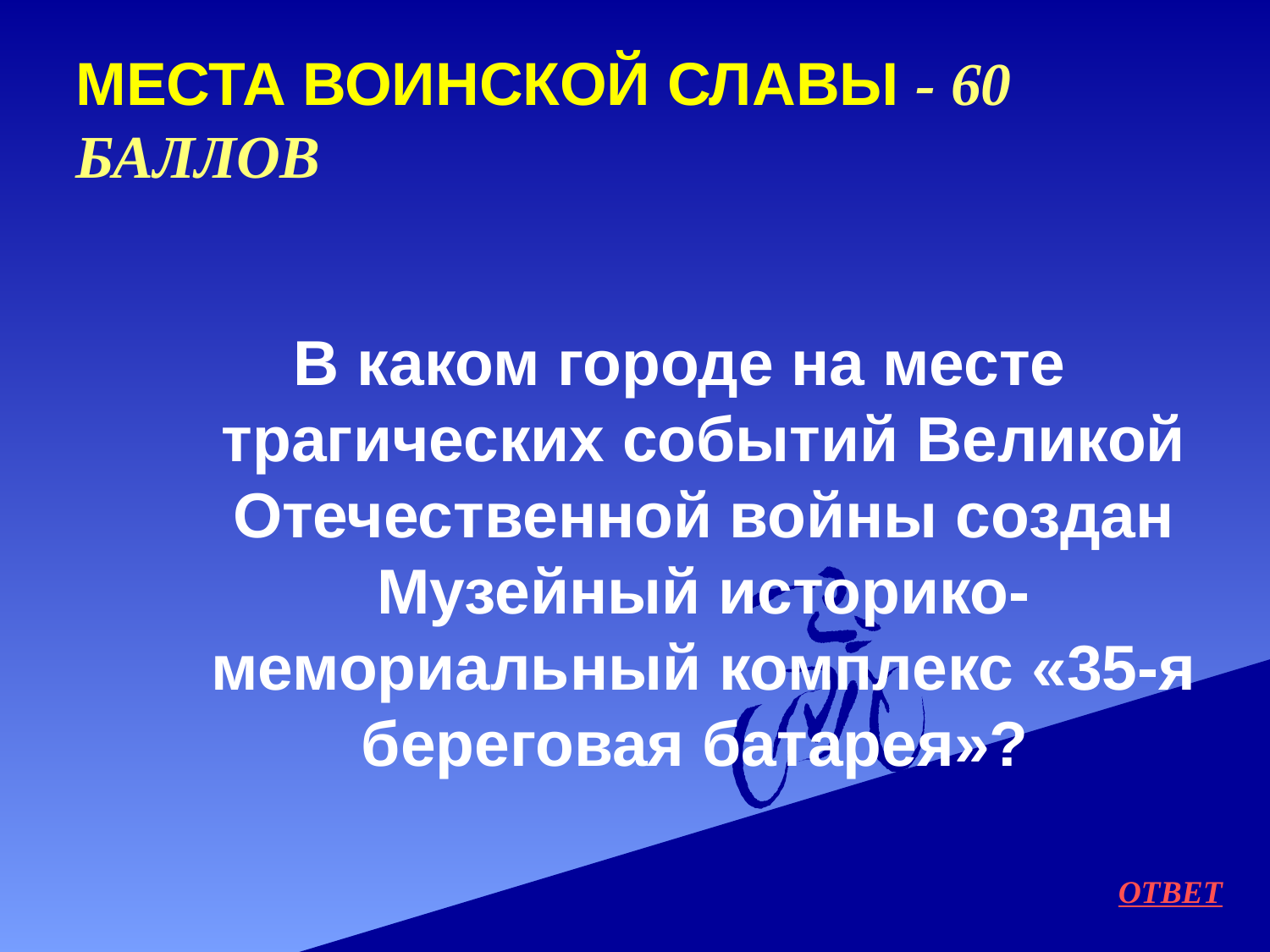

# Места Воинской славы - 60 баллов
В каком городе на месте трагических событий Великой Отечественной войны создан Музейный историко-мемориальный комплекс «35-я береговая батарея»?
ОТВЕТ